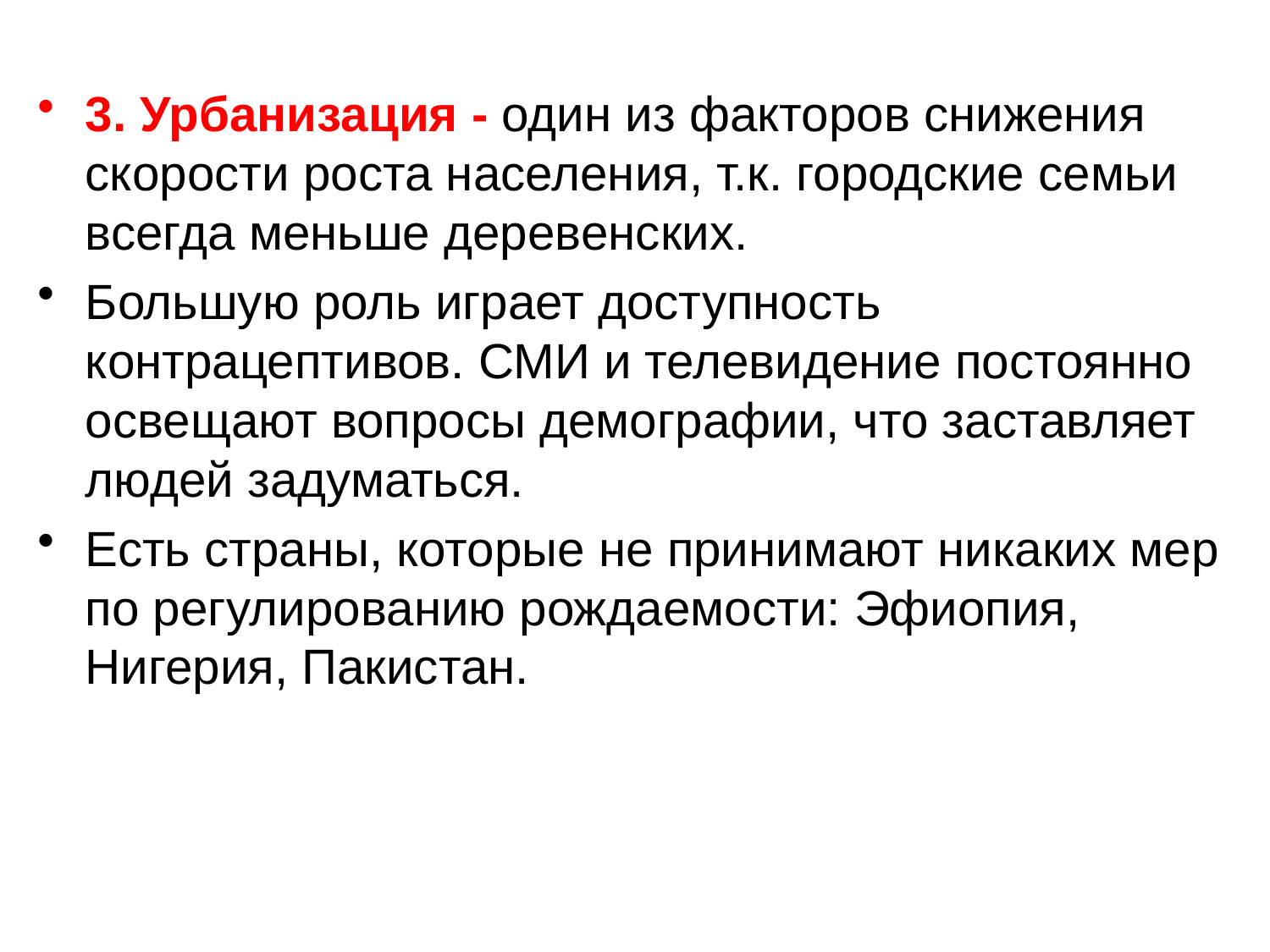

#
3. Урбанизация - один из факторов снижения скорости роста населения, т.к. городские семьи всегда меньше деревенских.
Большую роль играет доступность контрацептивов. СМИ и телевидение постоянно освещают вопросы демографии, что заставляет людей задуматься.
Есть страны, которые не принимают никаких мер по регулированию рождаемости: Эфиопия, Нигерия, Пакистан.